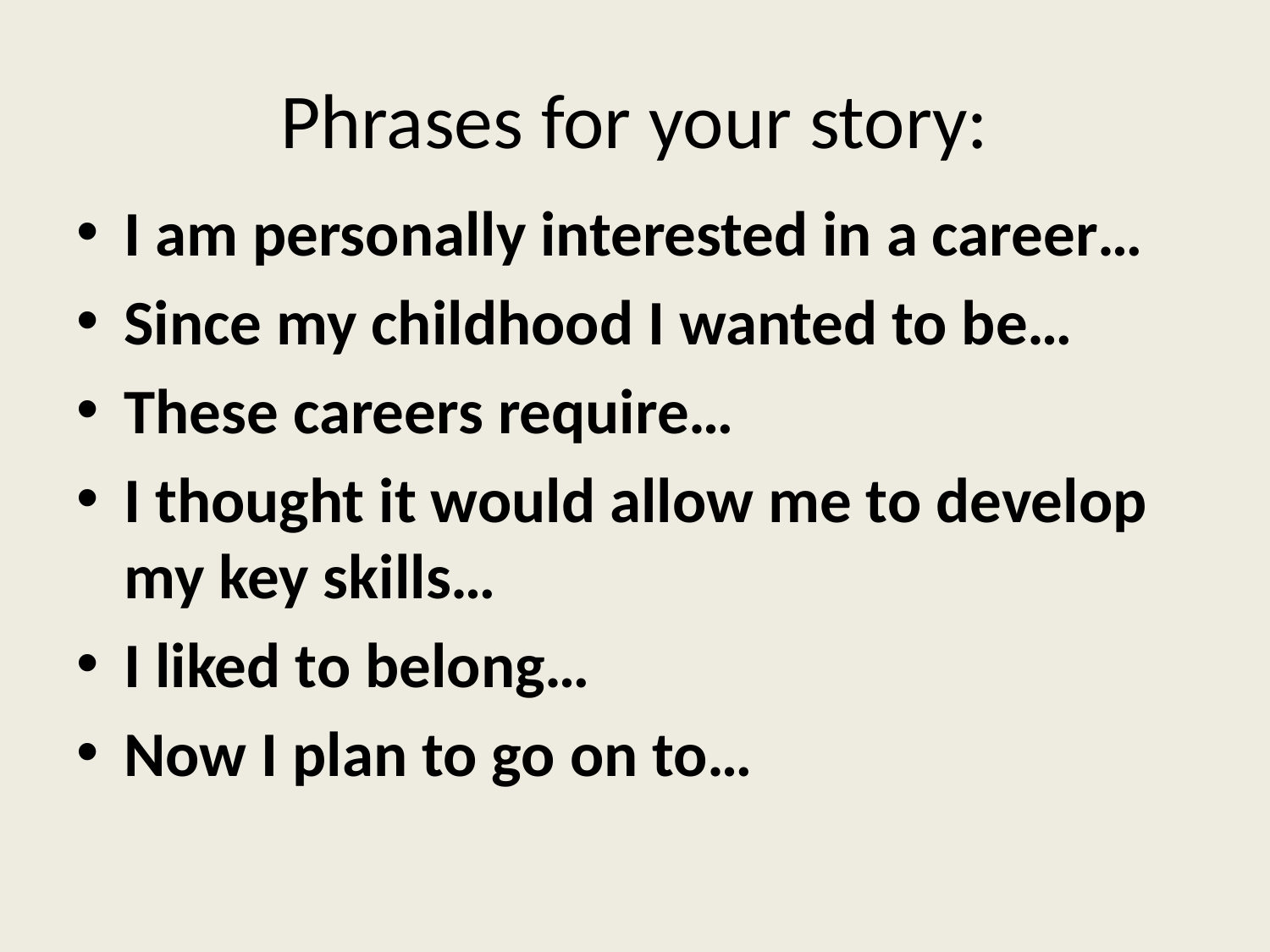

# Phrases for your story:
I am personally interested in a career…
Since my childhood I wanted to be…
These careers require…
I thought it would allow me to develop my key skills…
I liked to belong…
Now I plan to go on to…